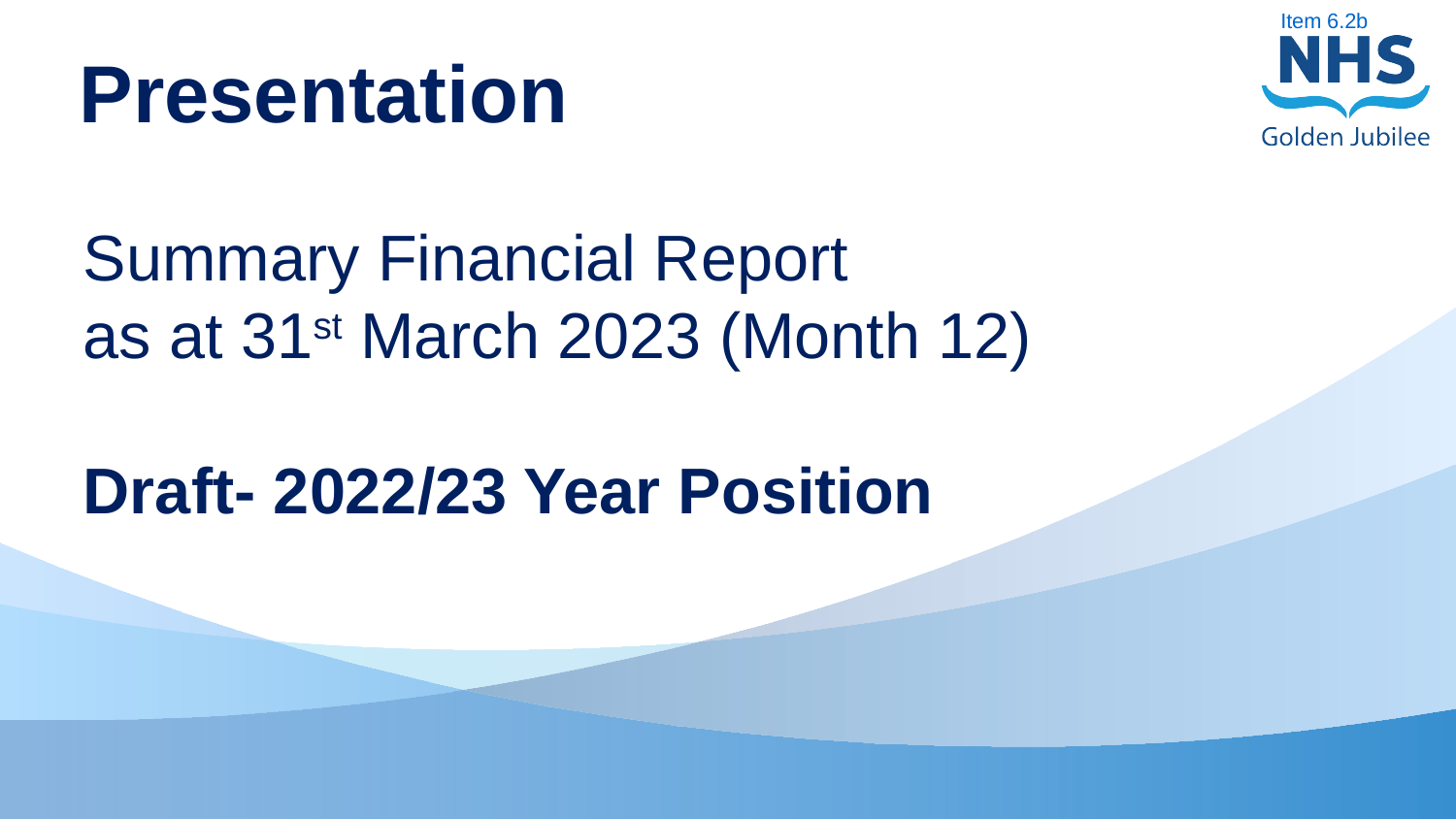

Item 6.2b
# Presentation
Summary Financial Report
as at 31st March 2023 (Month 12)

Draft- 2022/23 Year Position